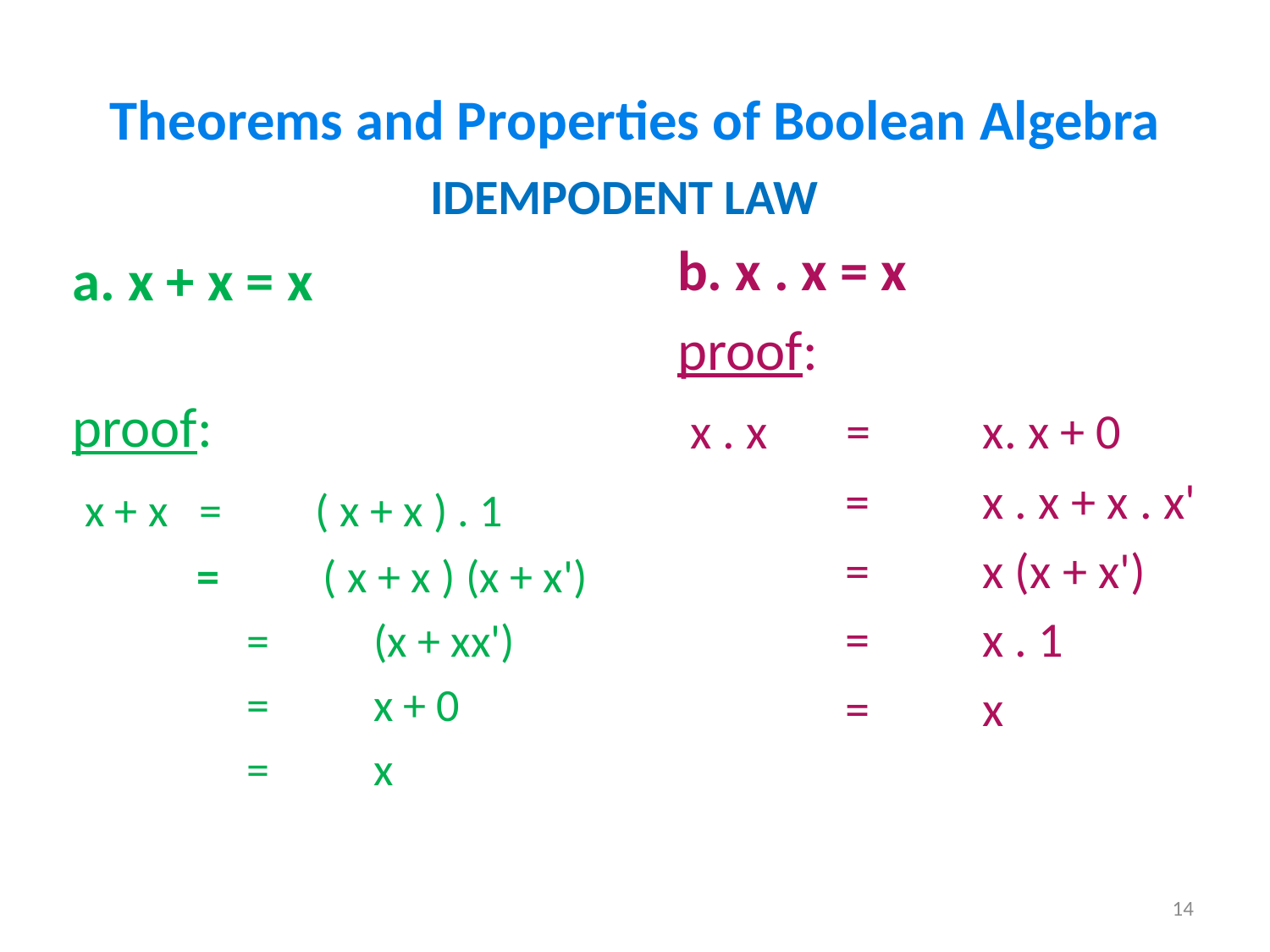

# Theorems and Properties of Boolean Algebra
IDEMPODENT LAW
b. x . x = x
proof:
 x . x       =          x. x + 0
               =          x . x + x . x'
               =          x (x + x')
               =          x . 1
               =          x

a. x + x = x
proof:
 x + x   =         ( x + x ) . 1
            =          ( x + x ) (x + x')
           	=          (x + xx')
           	=          x + 0
           	=          x

14